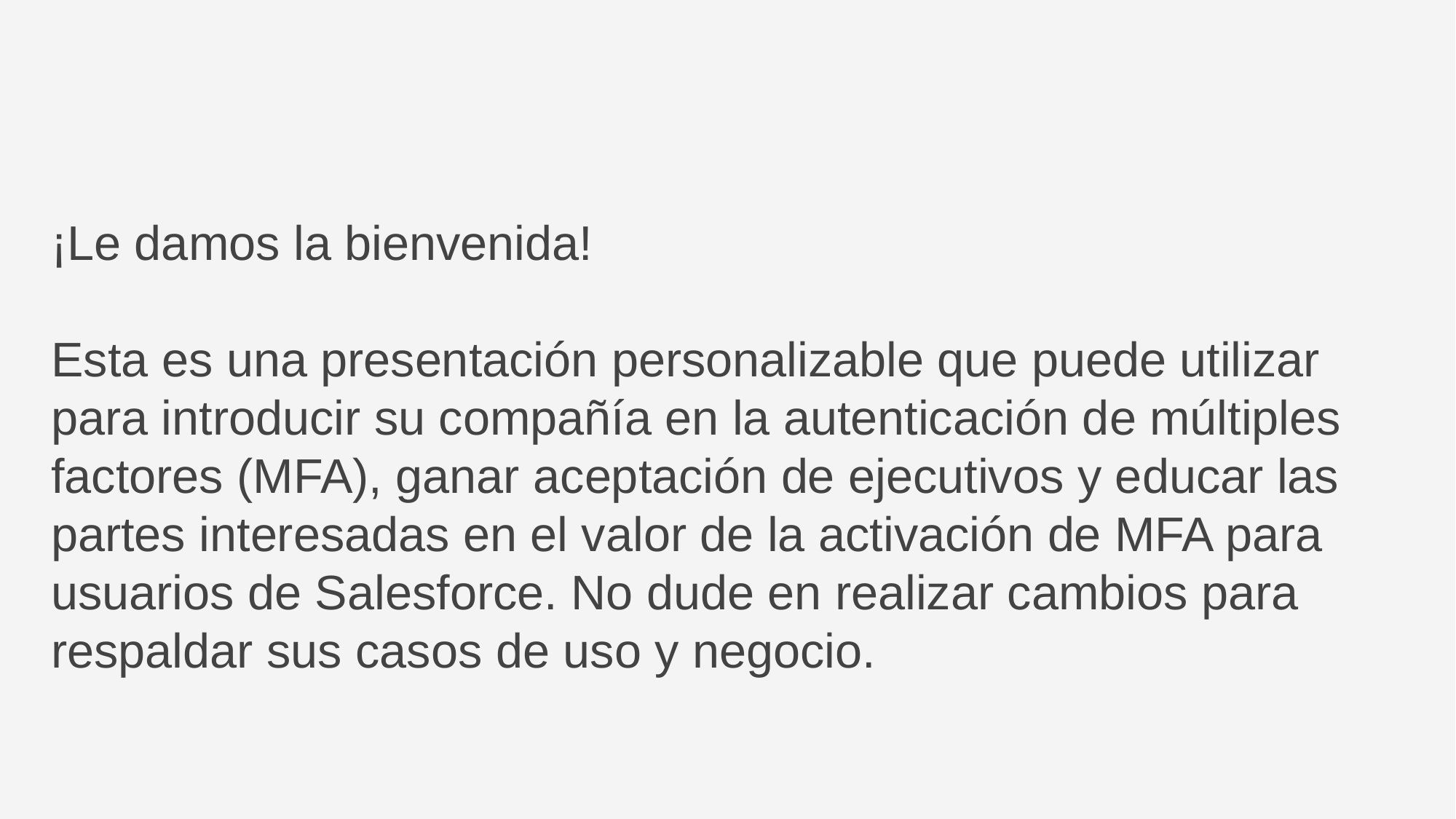

¡Le damos la bienvenida!

Esta es una presentación personalizable que puede utilizar para introducir su compañía en la autenticación de múltiples factores (MFA), ganar aceptación de ejecutivos y educar las partes interesadas en el valor de la activación de MFA para usuarios de Salesforce. No dude en realizar cambios para respaldar sus casos de uso y negocio.